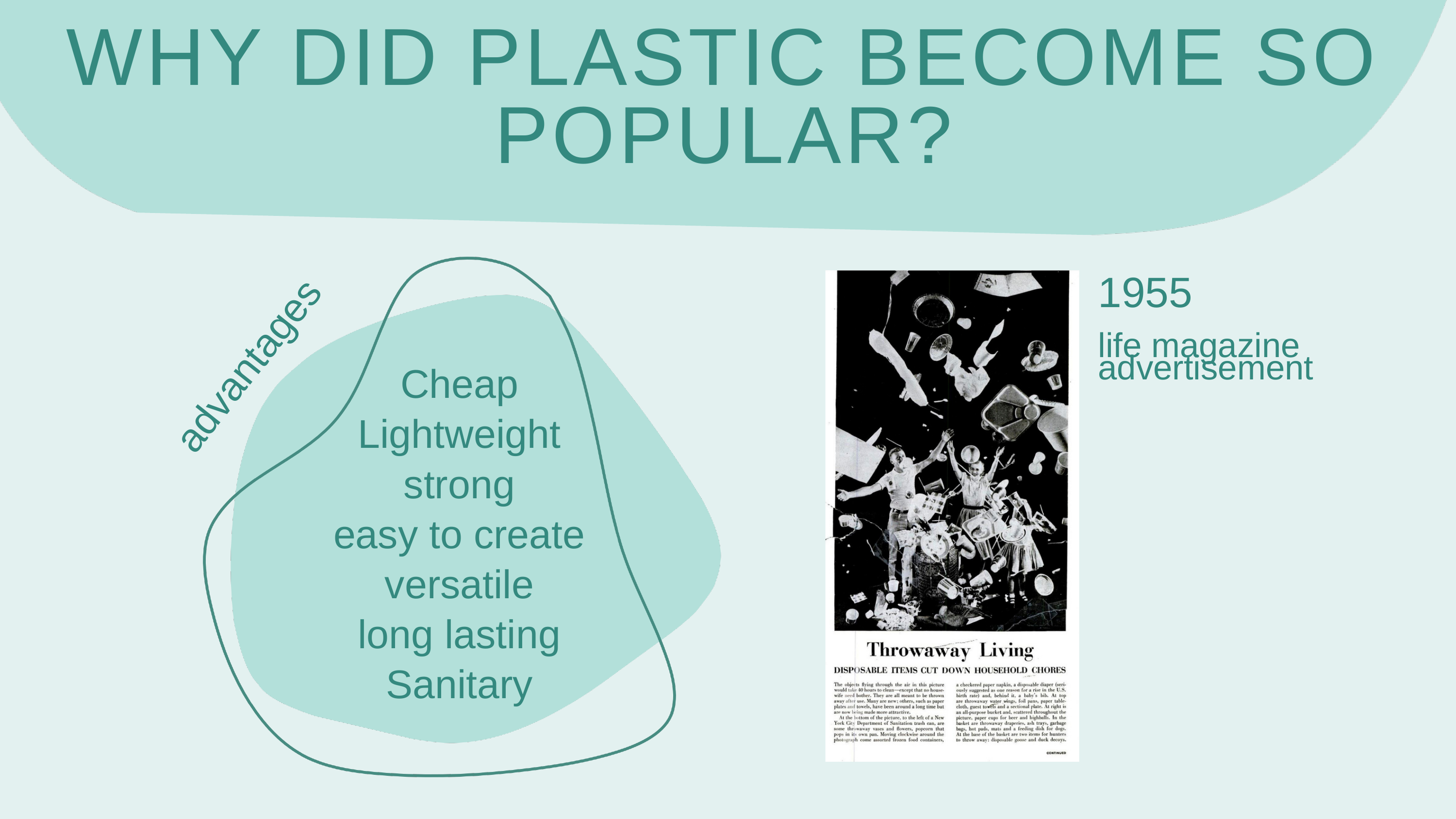

WHY DID PLASTIC BECOME SO POPULAR?

1955
life magazine
advertisement

advantages
Cheap
Lightweight
strong
easy to create
versatile
long lasting
Sanitary